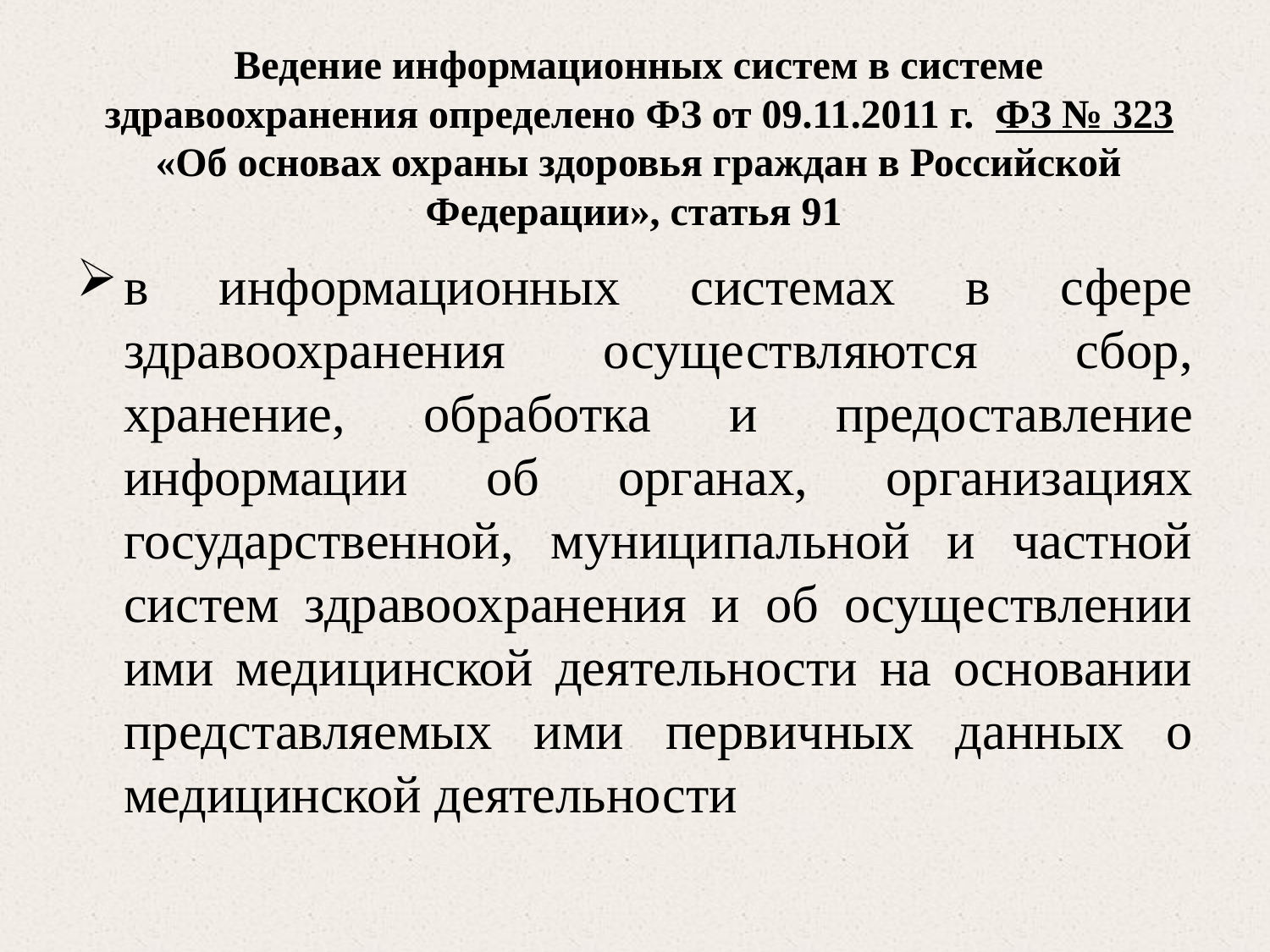

# Ведение информационных систем в системе здравоохранения определено ФЗ от 09.11.2011 г.  ФЗ № 323 «Об основах охраны здоровья граждан в Российской Федерации», статья 91
в информационных системах в сфере здравоохранения осуществляются сбор, хранение, обработка и предоставление информации об органах, организациях государственной, муниципальной и частной систем здравоохранения и об осуществлении ими медицинской деятельности на основании представляемых ими первичных данных о медицинской деятельности